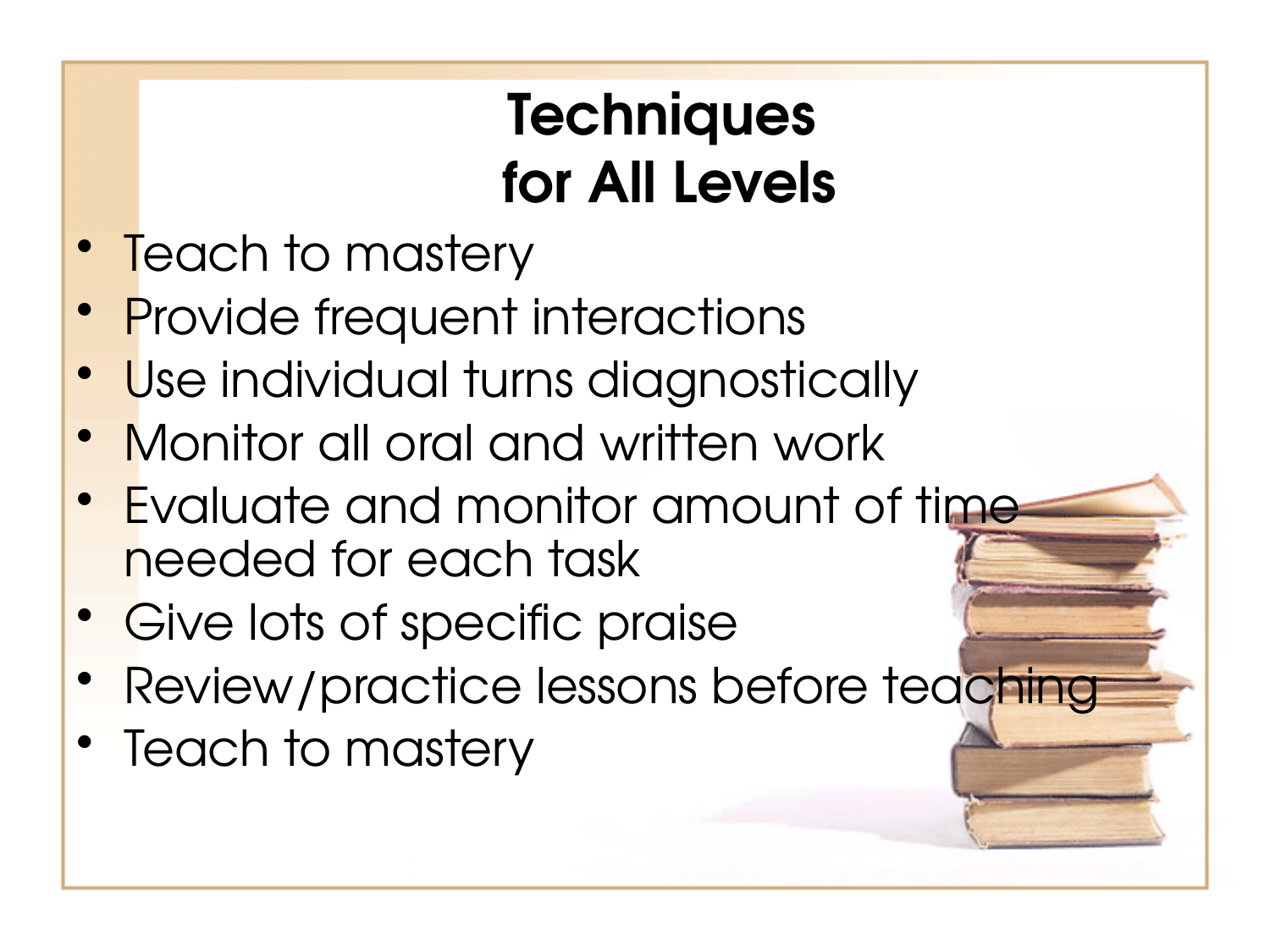

# Techniques for All Levels
Teach to mastery
Provide frequent interactions
Use individual turns diagnostically
Monitor all oral and written work
Evaluate and monitor amount of time needed for each task
Give lots of specific praise
Review/practice lessons before teaching
Teach to mastery